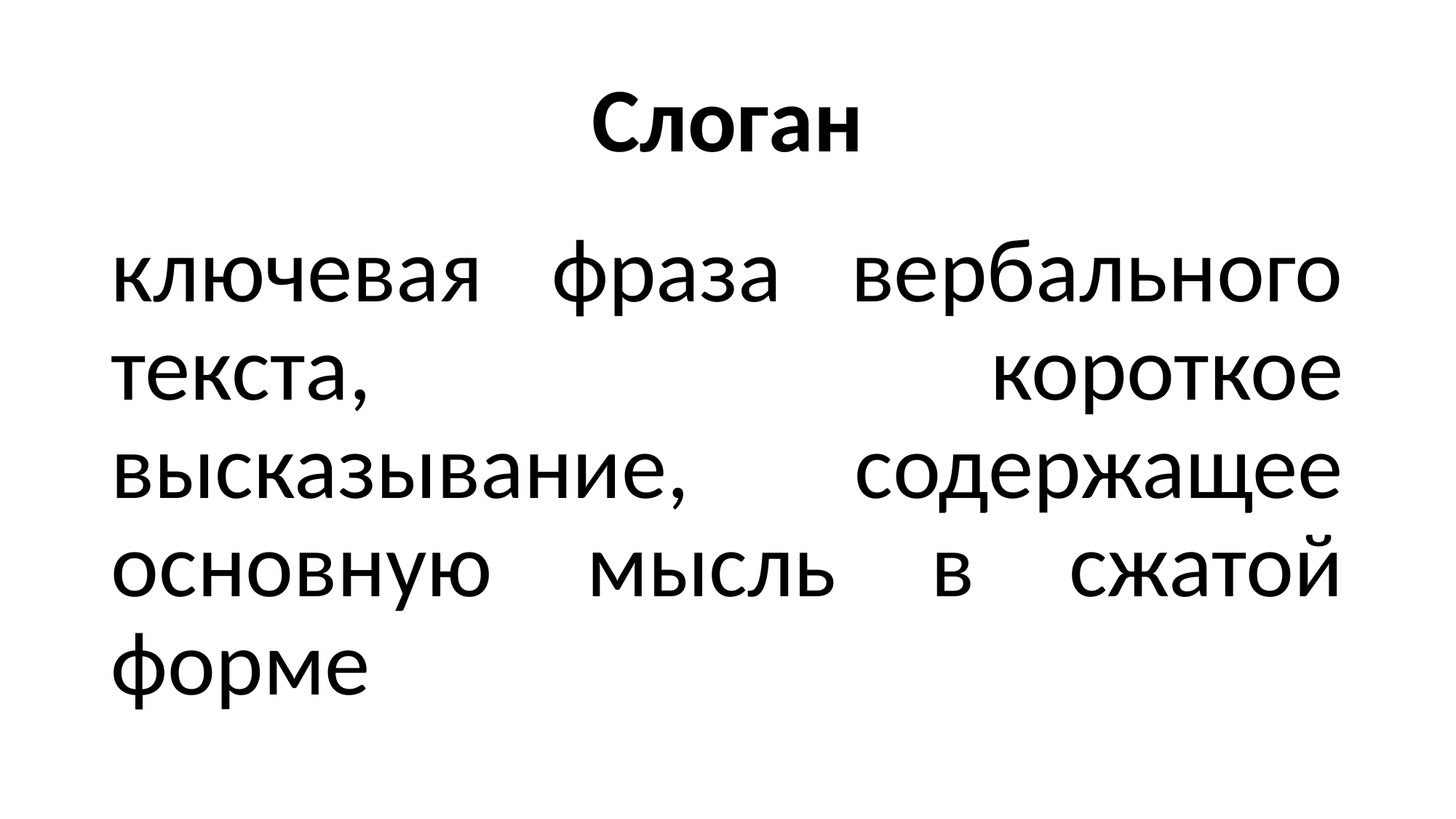

# Слоган
ключевая фраза вербального текста, короткое высказывание, содержащее основную мысль в сжатой форме